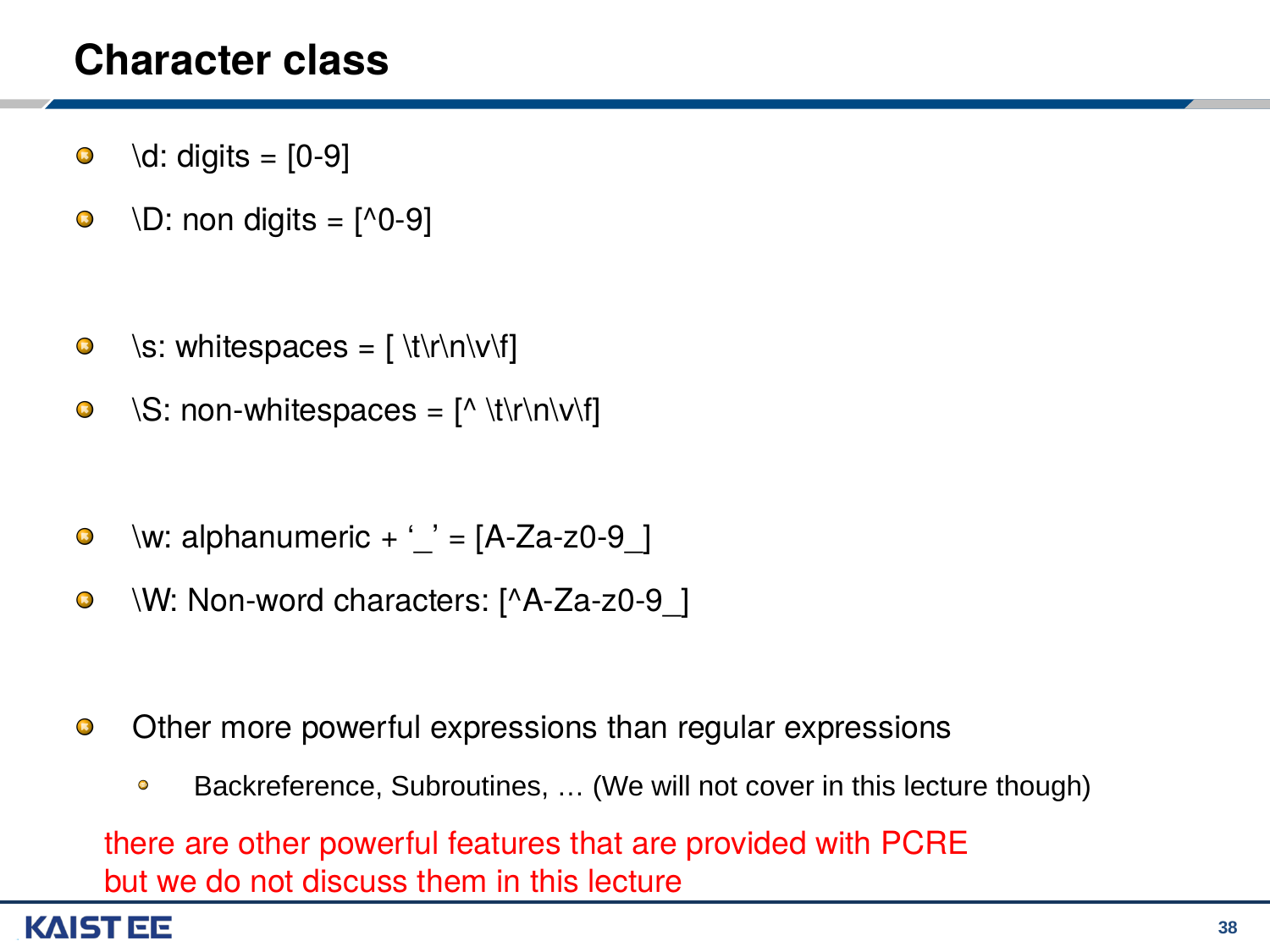

# Character class
\d: digits = [0-9]
\D: non digits = [^0-9]

\s: whitespaces = [ \t\r\n\v\f]
\S: non-whitespaces = [^ \t\r\n\v\f]

\w: alphanumeric + ‘_’ = [A-Za-z0-9_]
\W: Non-word characters: [^A-Za-z0-9_]

Other more powerful expressions than regular expressions
Backreference, Subroutines, … (We will not cover in this lecture though)

there are other powerful features that are provided with PCRE but we do not discuss them in this lecture